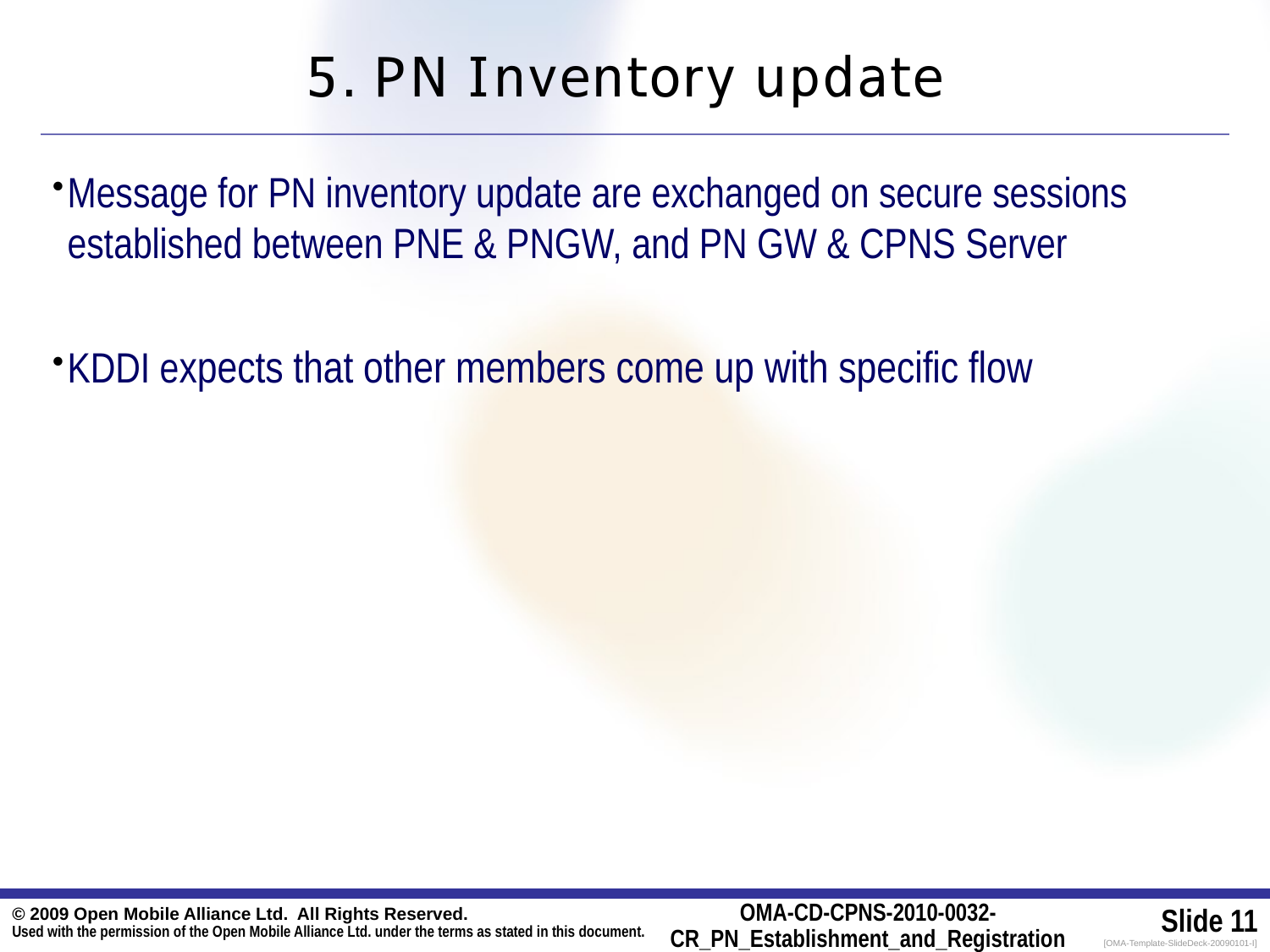

5. PN Inventory update
Message for PN inventory update are exchanged on secure sessions established between PNE & PNGW, and PN GW & CPNS Server

KDDI expects that other members come up with specific flow